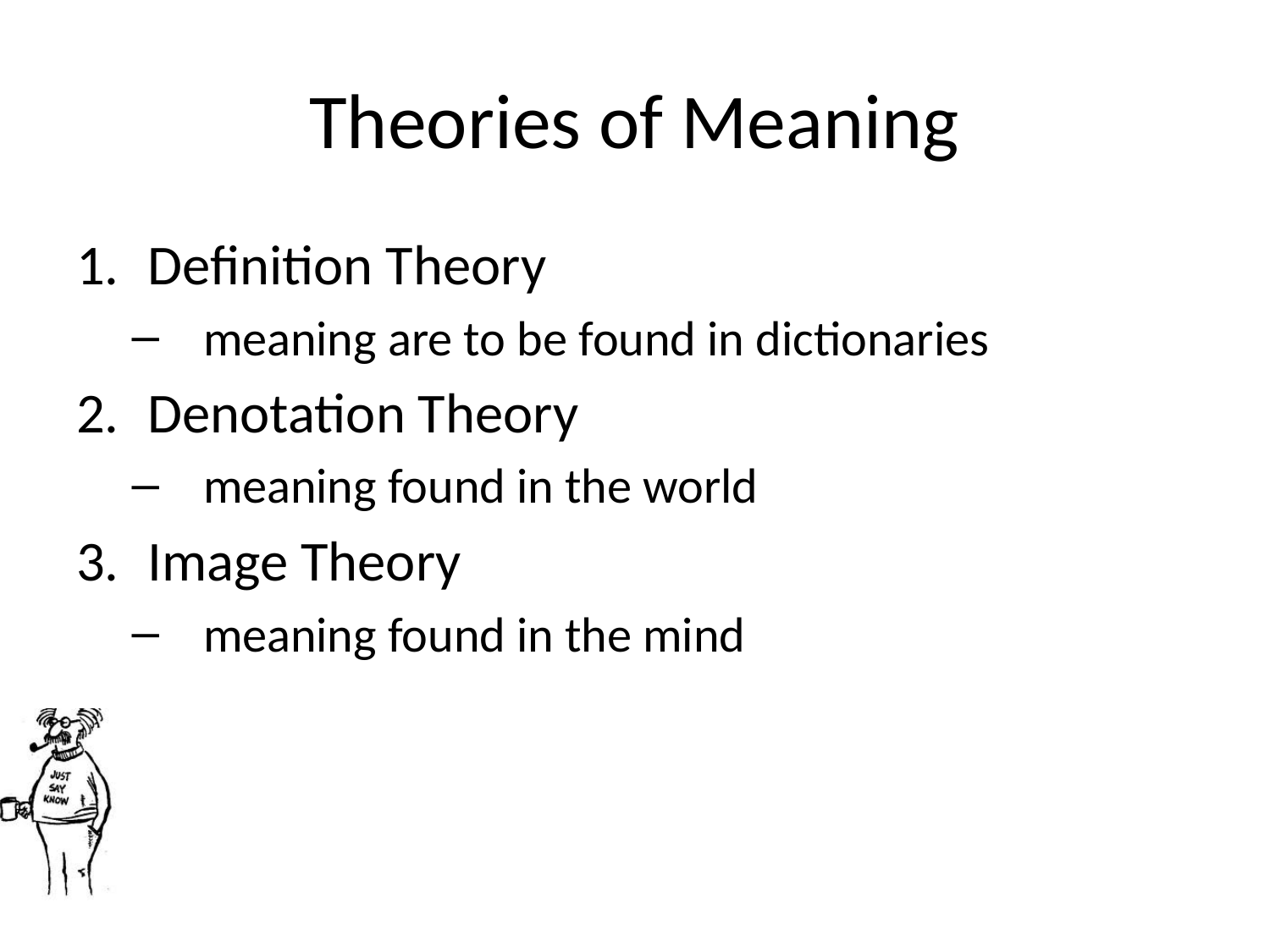

# Theories of Meaning
Definition Theory
meaning are to be found in dictionaries
Denotation Theory
meaning found in the world
Image Theory
meaning found in the mind